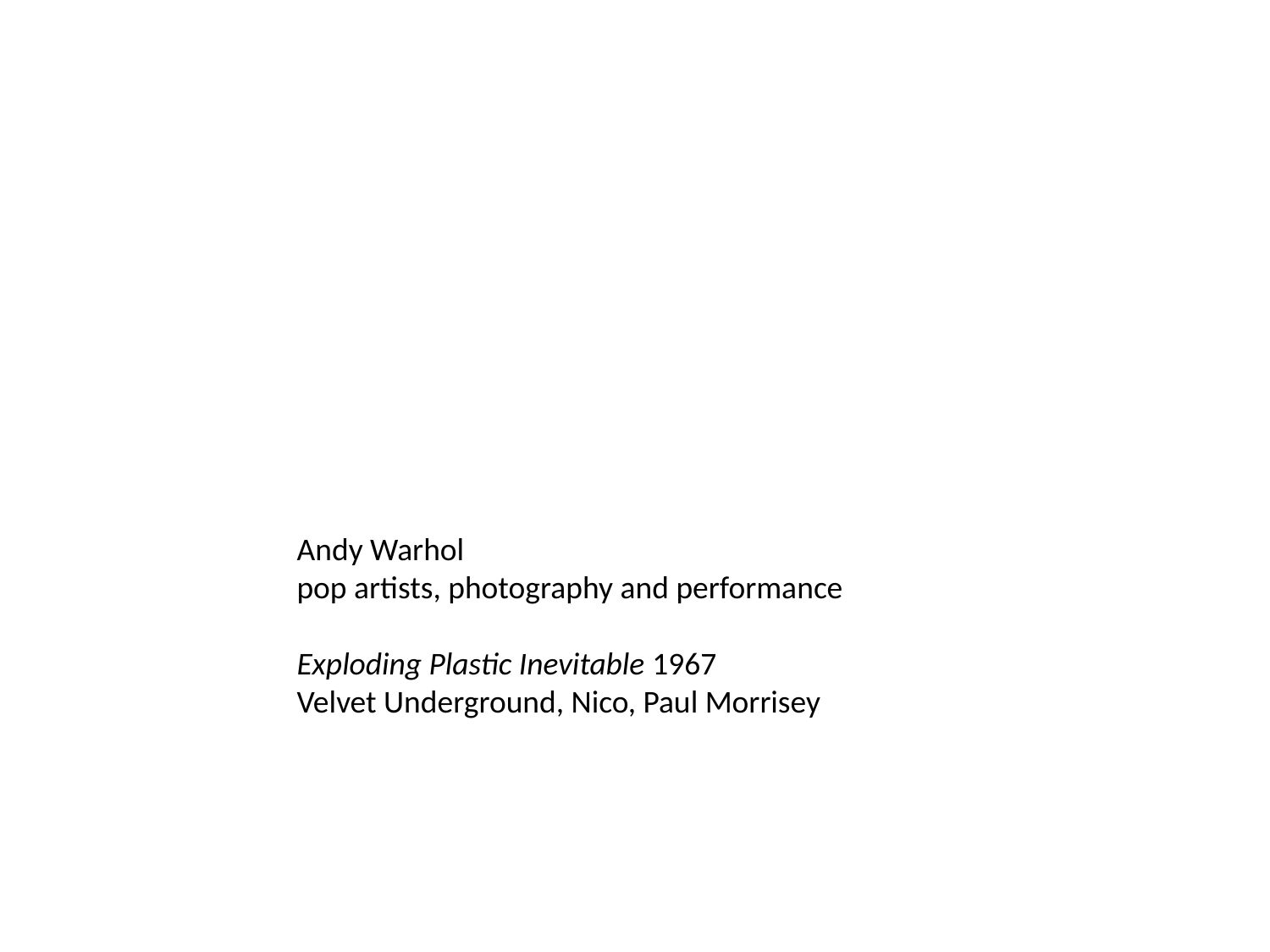

Andy Warhol
pop artists, photography and performance

Exploding Plastic Inevitable 1967
Velvet Underground, Nico, Paul Morrisey